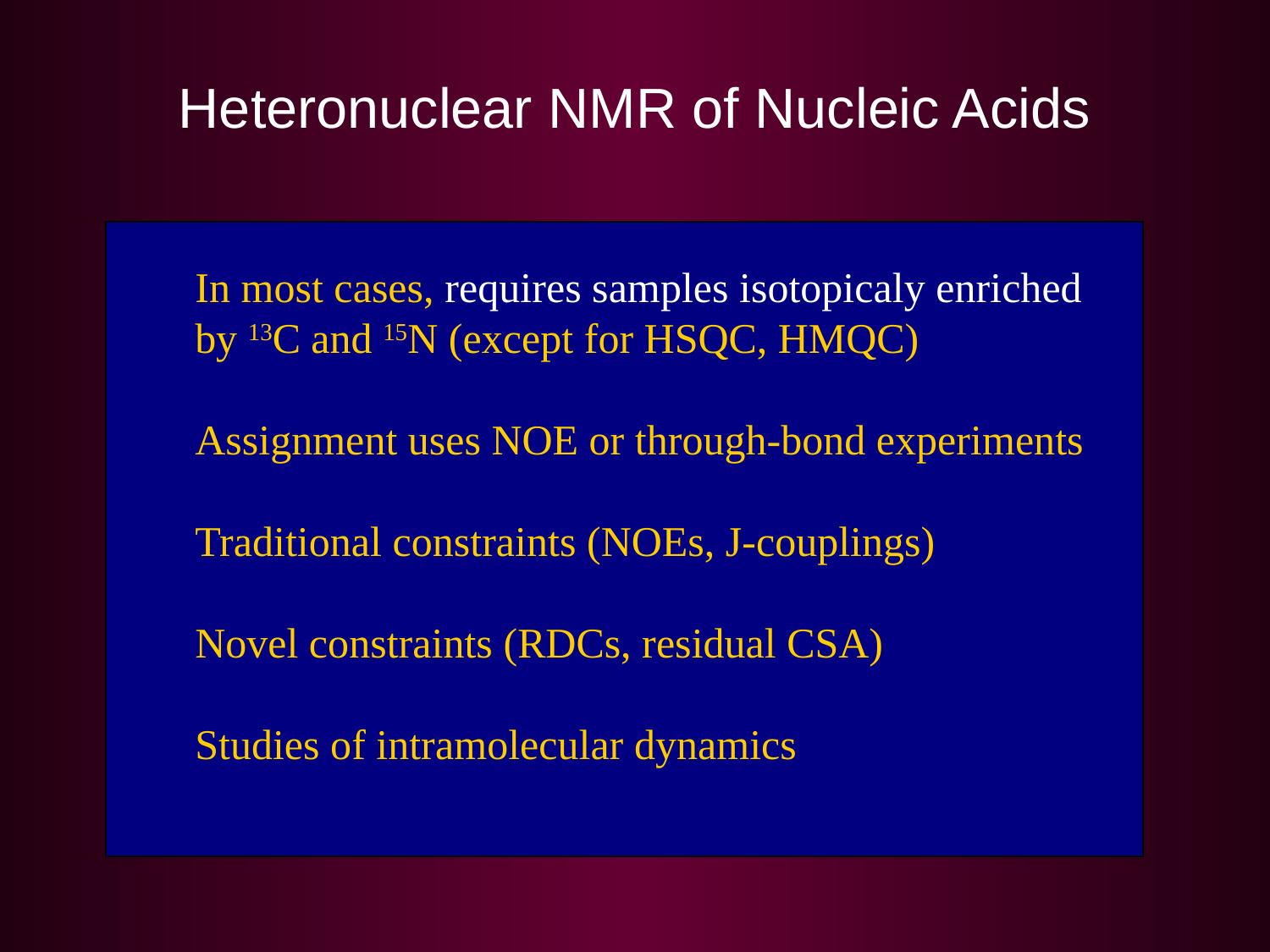

Heteronuclear NMR of Nucleic Acids

In most cases, requires samples isotopicaly enriched
by 13C and 15N (except for HSQC, HMQC)

Assignment uses NOE or through-bond experiments

Traditional constraints (NOEs, J-couplings)

Novel constraints (RDCs, residual CSA)

Studies of intramolecular dynamics